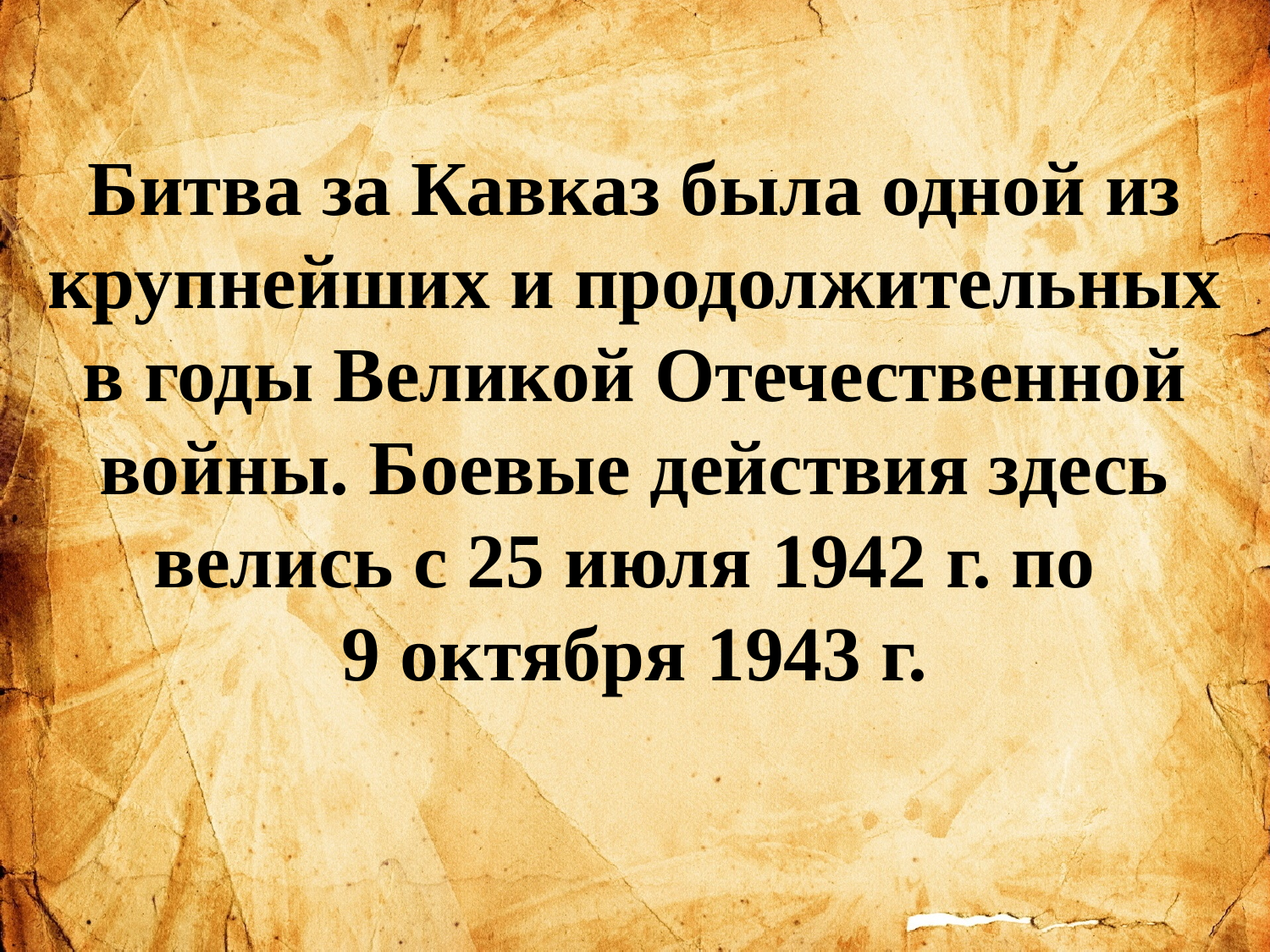

# Битва за Кавказ была одной из крупнейших и продолжительных в годы Великой Отечественной войны. Боевые действия здесь велись с 25 июля 1942 г. по 9 октября 1943 г.